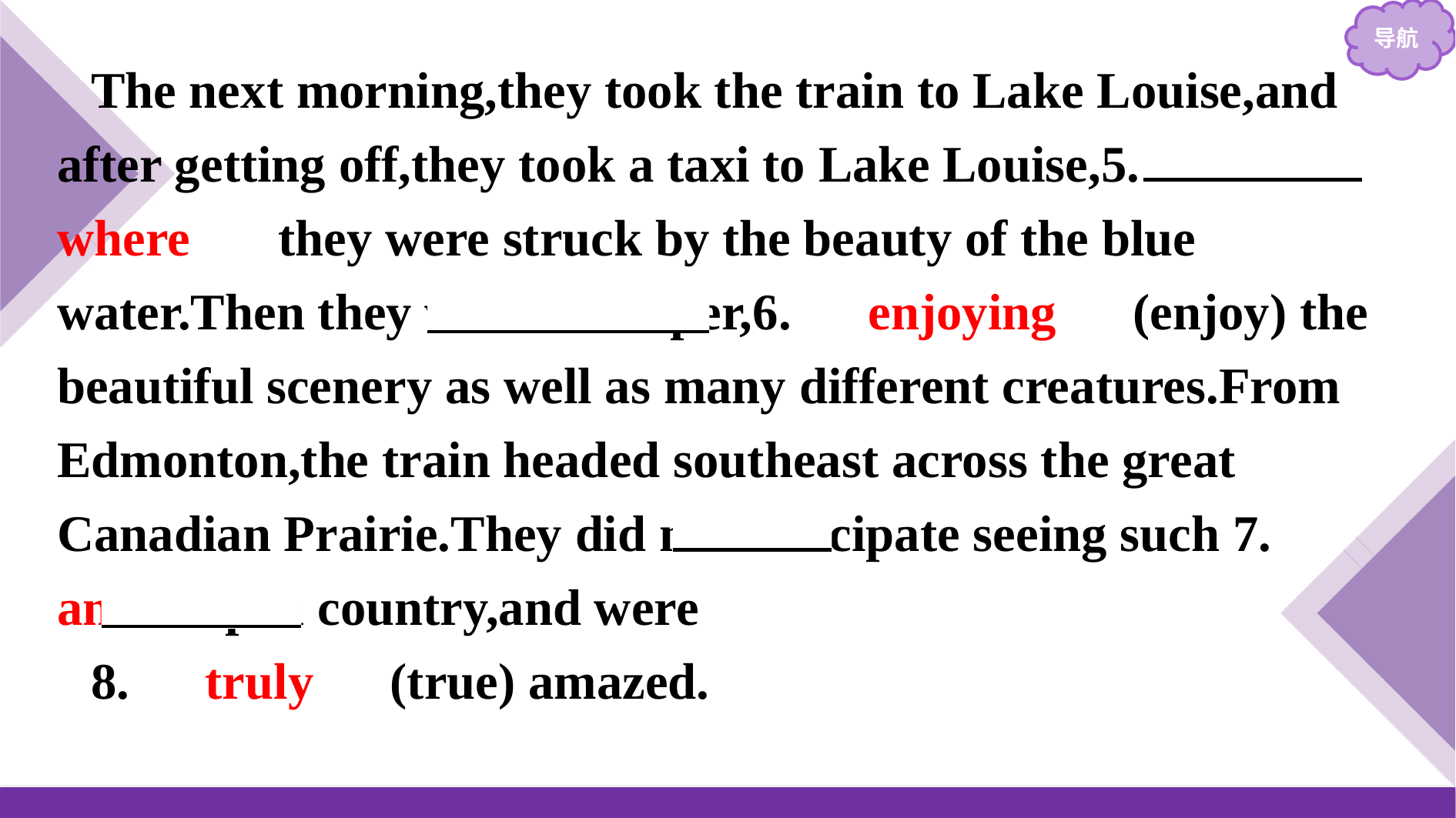

The next morning,they took the train to Lake Louise,and after getting off,they took a taxi to Lake Louise,5.　where　 they were struck by the beauty of the blue water.Then they went to Jasper,6.　enjoying　(enjoy) the beautiful scenery as well as many different creatures.From Edmonton,the train headed southeast across the great Canadian Prairie.They did not anticipate seeing such 7.　an　 open country,and were
8.　truly　(true) amazed.